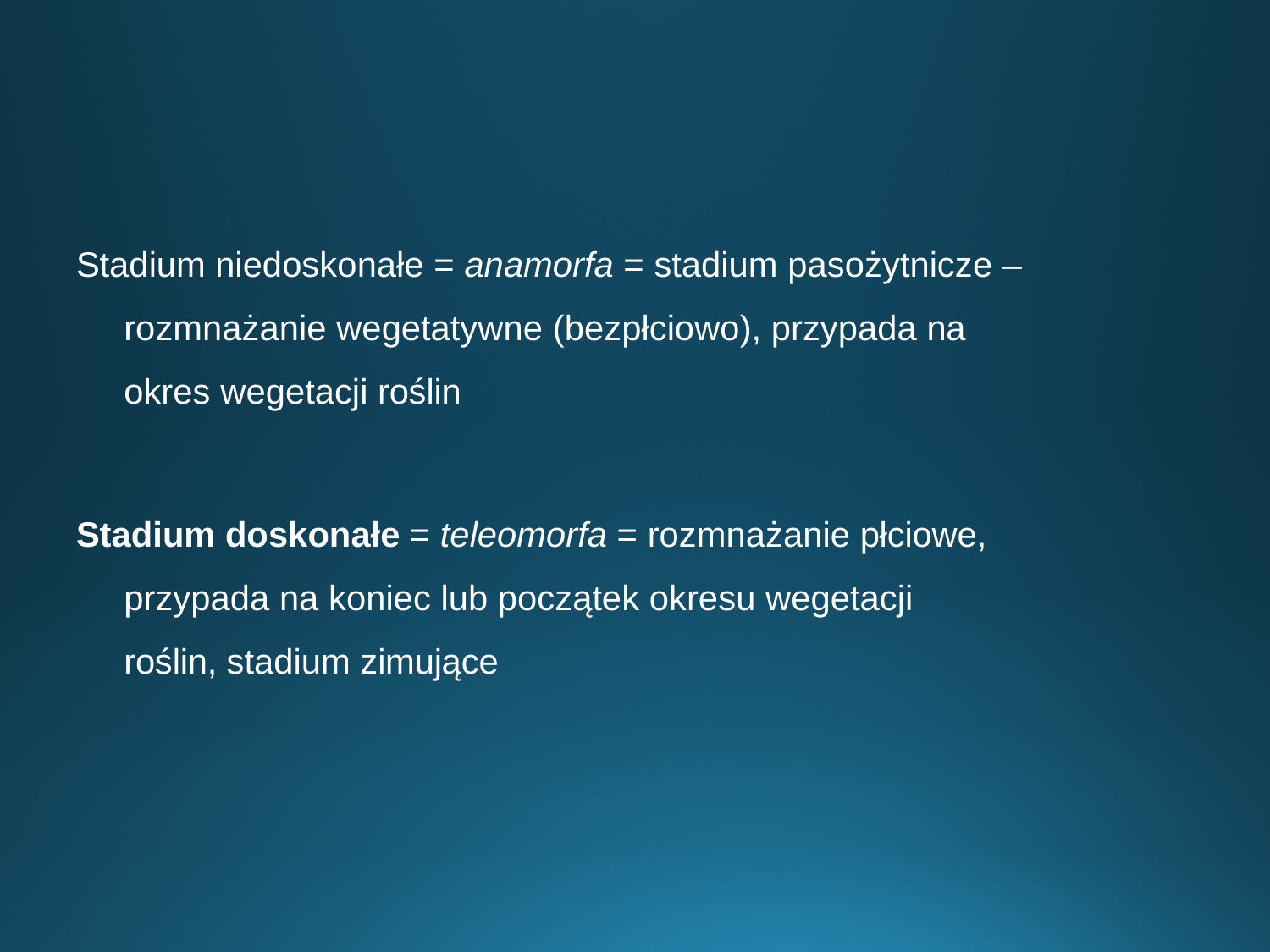

# Stadium niedoskonałe = anamorfa = stadium pasożytnicze – rozmnażanie wegetatywne (bezpłciowo), przypada na okres wegetacji roślin
Stadium doskonałe = teleomorfa = rozmnażanie płciowe, przypada na koniec lub początek okresu wegetacji roślin, stadium zimujące